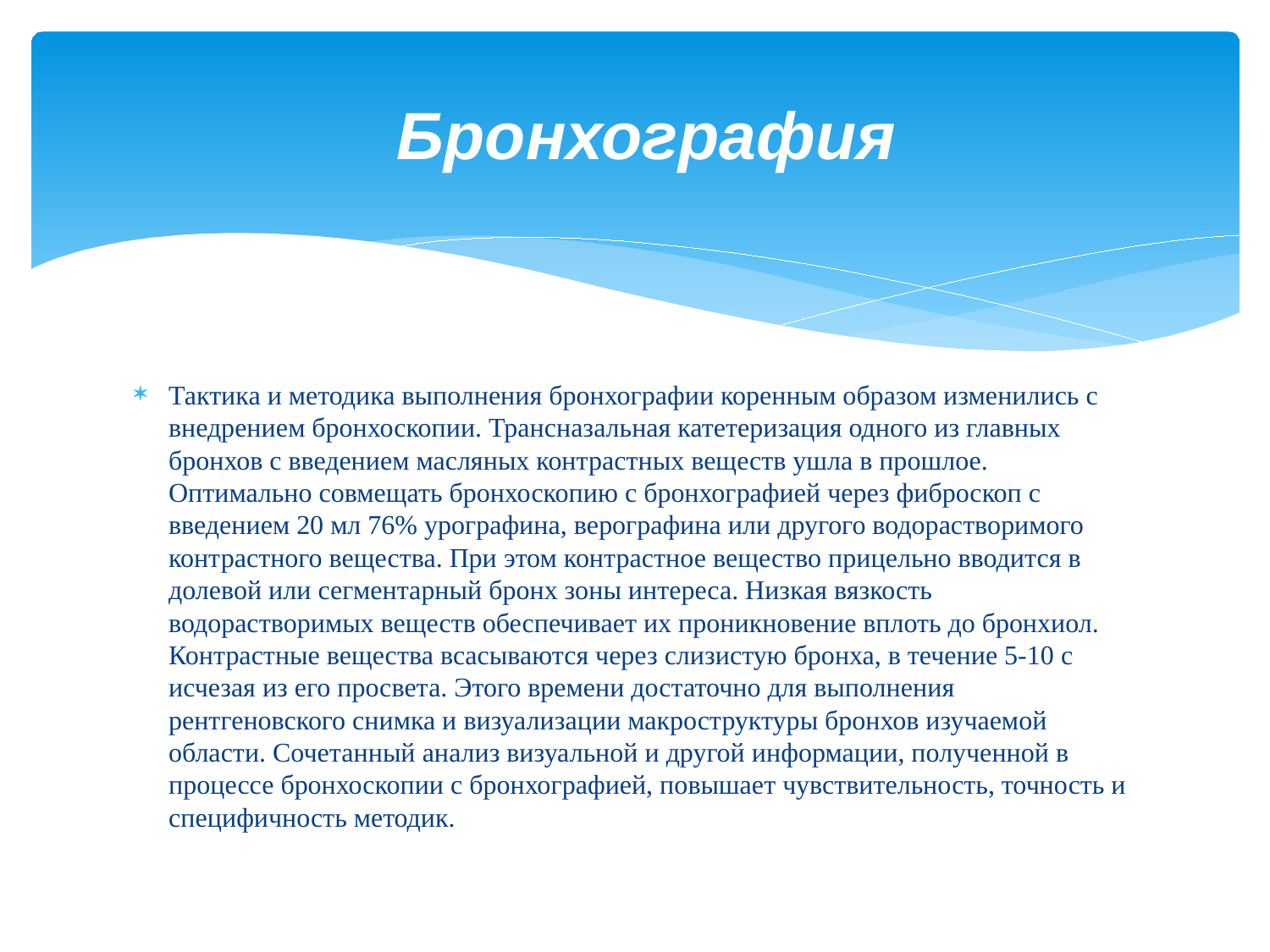

# Бронхография
Тактика и методика выполнения бронхографии коренным образом изменились с внедрением бронхоскопии. Трансназальная катетеризация одного из главных бронхов с введением масляных контрастных веществ ушла в прошлое. Оптимально совмещать бронхоскопию с бронхографией через фиброскоп с введением 20 мл 76% урографина, верографина или другого водорастворимого контрастного вещества. При этом контрастное вещество прицельно вводится в долевой или сегментарный бронх зоны интереса. Низкая вязкость водорастворимых веществ обеспечивает их проникновение вплоть до бронхиол. Контрастные вещества всасываются через слизистую бронха, в течение 5-10 с исчезая из его просвета. Этого времени достаточно для выполнения рентгеновского снимка и визуализации макроструктуры бронхов изучаемой области. Сочетанный анализ визуальной и другой информации, полученной в процессе бронхоскопии с бронхографией, повышает чувствительность, точность и специфичность методик.